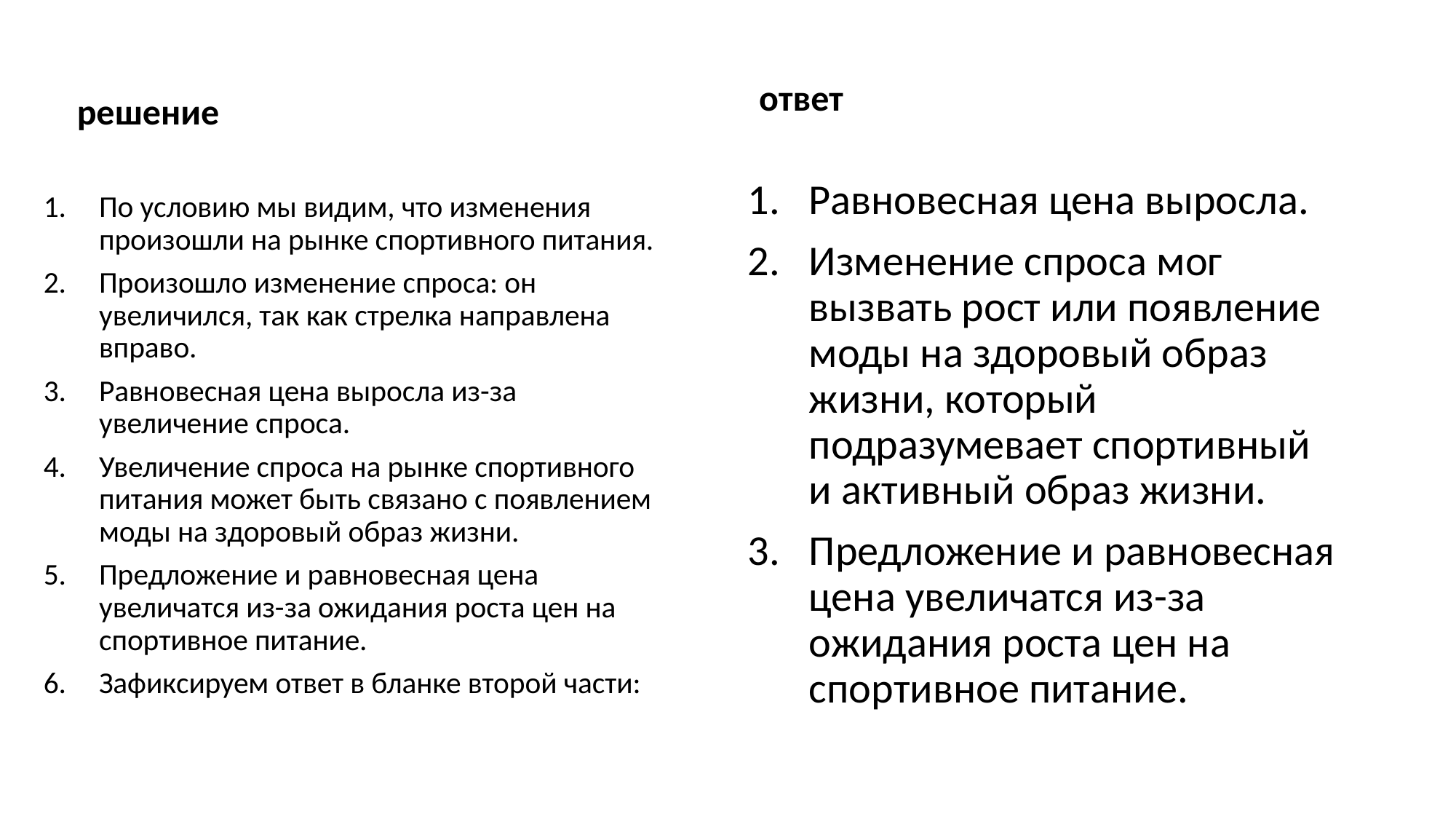

ответ
решение
Равновесная цена выросла.
Изменение спроса мог вызвать рост или появление моды на здоровый образ жизни, который подразумевает спортивный и активный образ жизни.
Предложение и равновесная цена увеличатся из-за ожидания роста цен на спортивное питание.

По условию мы видим, что изменения произошли на рынке спортивного питания.
Произошло изменение спроса: он увеличился, так как стрелка направлена вправо.
Равновесная цена выросла из-за увеличение спроса.
Увеличение спроса на рынке спортивного питания может быть связано с появлением моды на здоровый образ жизни.
Предложение и равновесная цена увеличатся из-за ожидания роста цен на спортивное питание.
Зафиксируем ответ в бланке второй части: